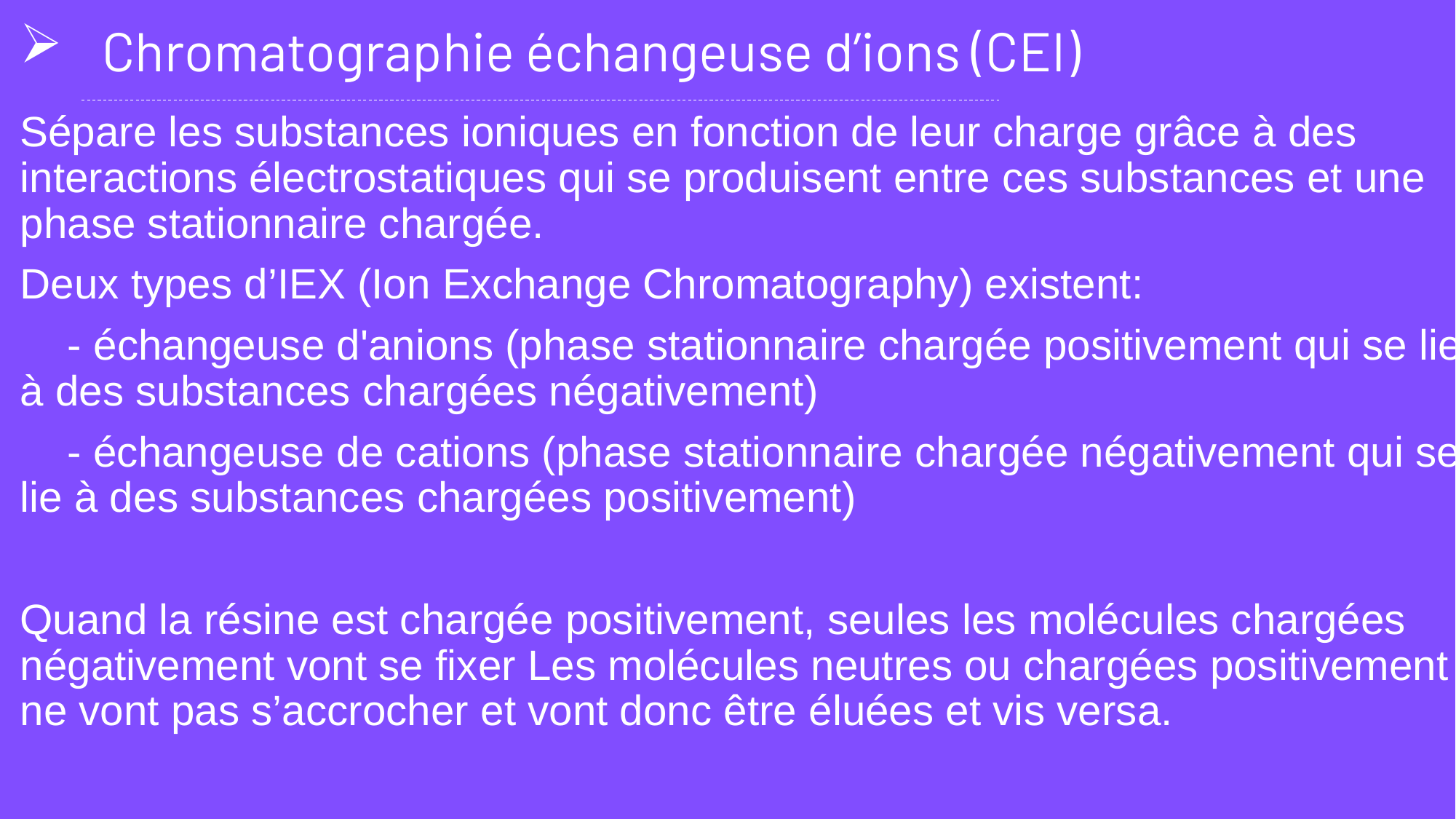

Chromatographie échangeuse d’ions (CEI)
Sépare les substances ioniques en fonction de leur charge grâce à des interactions électrostatiques qui se produisent entre ces substances et une phase stationnaire chargée.
Deux types d’IEX (Ion Exchange Chromatography) existent:
    - échangeuse d'anions (phase stationnaire chargée positivement qui se lie à des substances chargées négativement)
    - échangeuse de cations (phase stationnaire chargée négativement qui se lie à des substances chargées positivement)

Quand la résine est chargée positivement, seules les molécules chargées négativement vont se fixer Les molécules neutres ou chargées positivement ne vont pas s’accrocher et vont donc être éluées et vis versa.